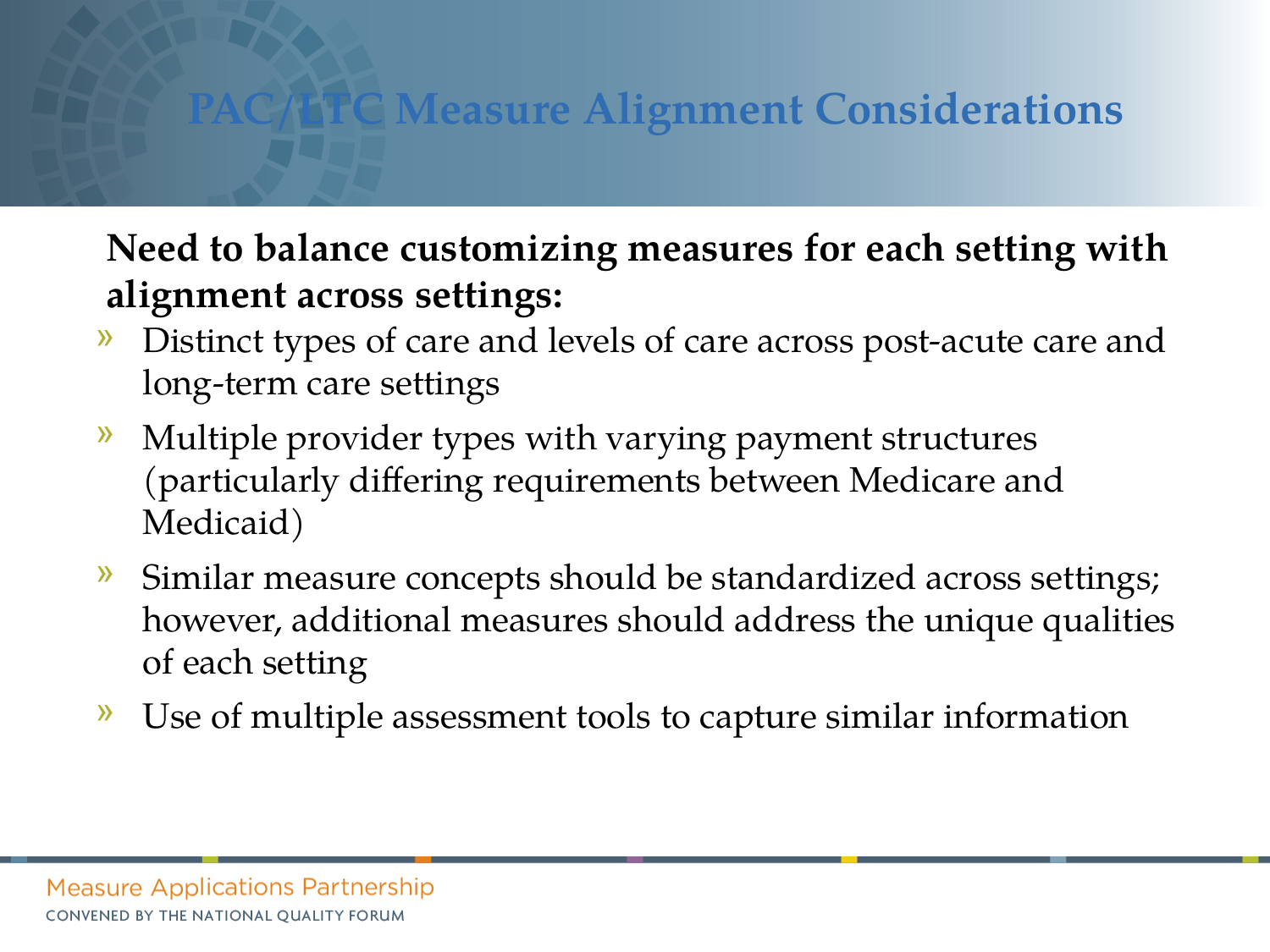

# PAC/LTC Measure Alignment Considerations
Need to balance customizing measures for each setting with alignment across settings:
Distinct types of care and levels of care across post-acute care and long-term care settings
Multiple provider types with varying payment structures (particularly differing requirements between Medicare and Medicaid)
Similar measure concepts should be standardized across settings; however, additional measures should address the unique qualities of each setting
Use of multiple assessment tools to capture similar information